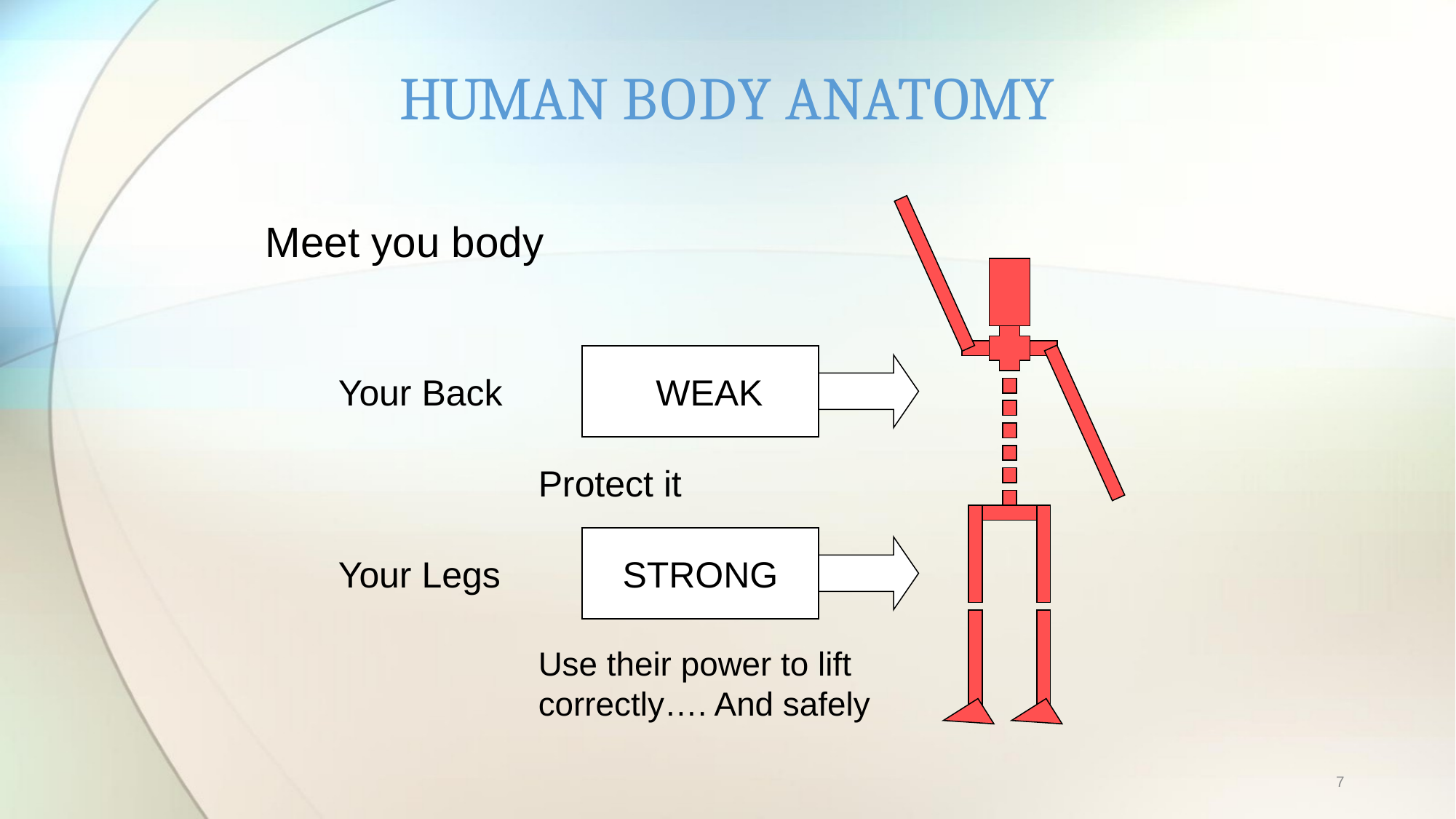

# HUMAN BODY ANATOMY

Meet you body

Your Back
WEAK
Protect it

Your Legs
STRONG
Use their power to lift correctly…. And safely
7